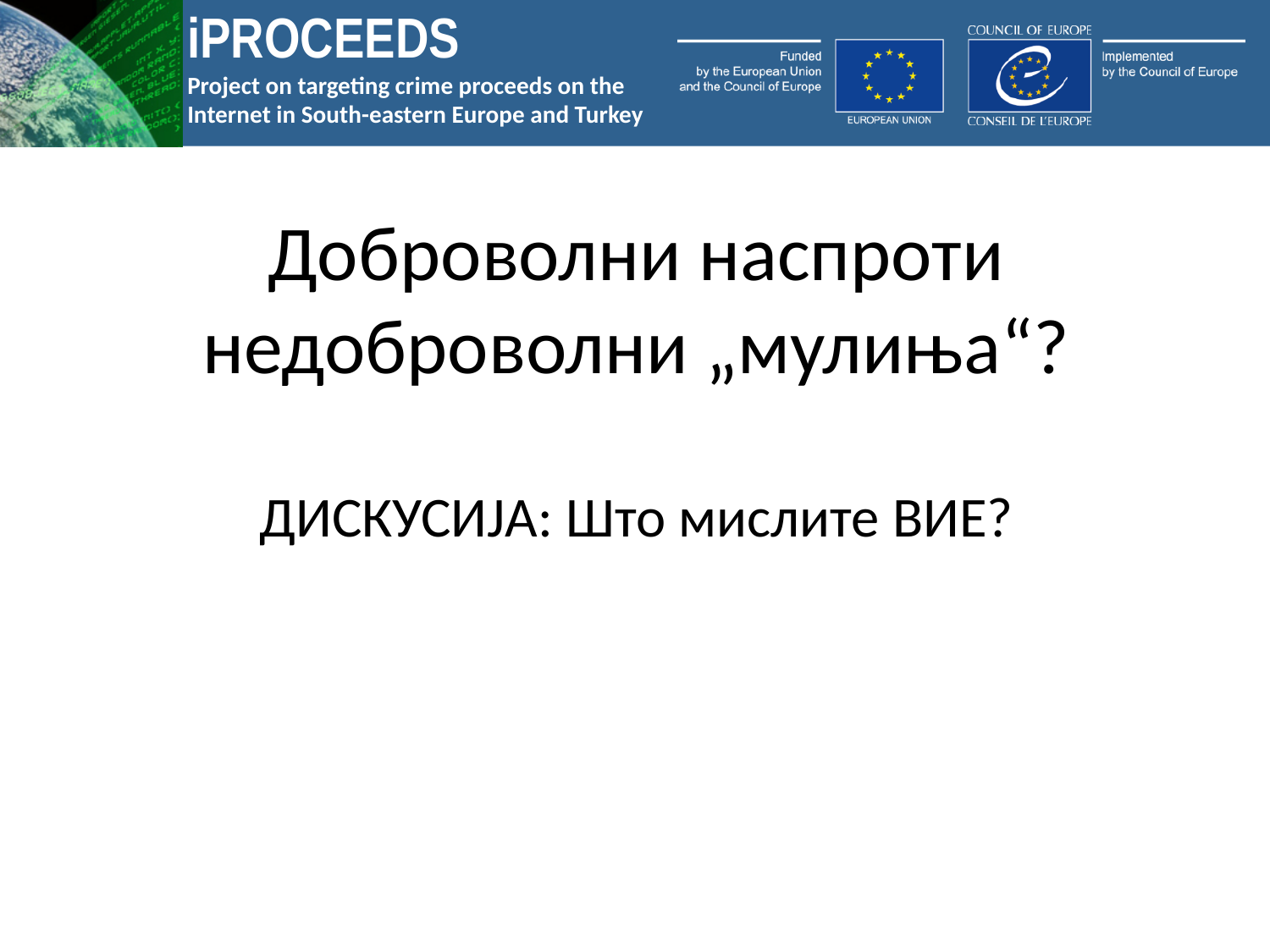

# Доброволни наспроти недоброволни „мулиња“?

ДИСКУСИЈА: Што мислите ВИЕ?